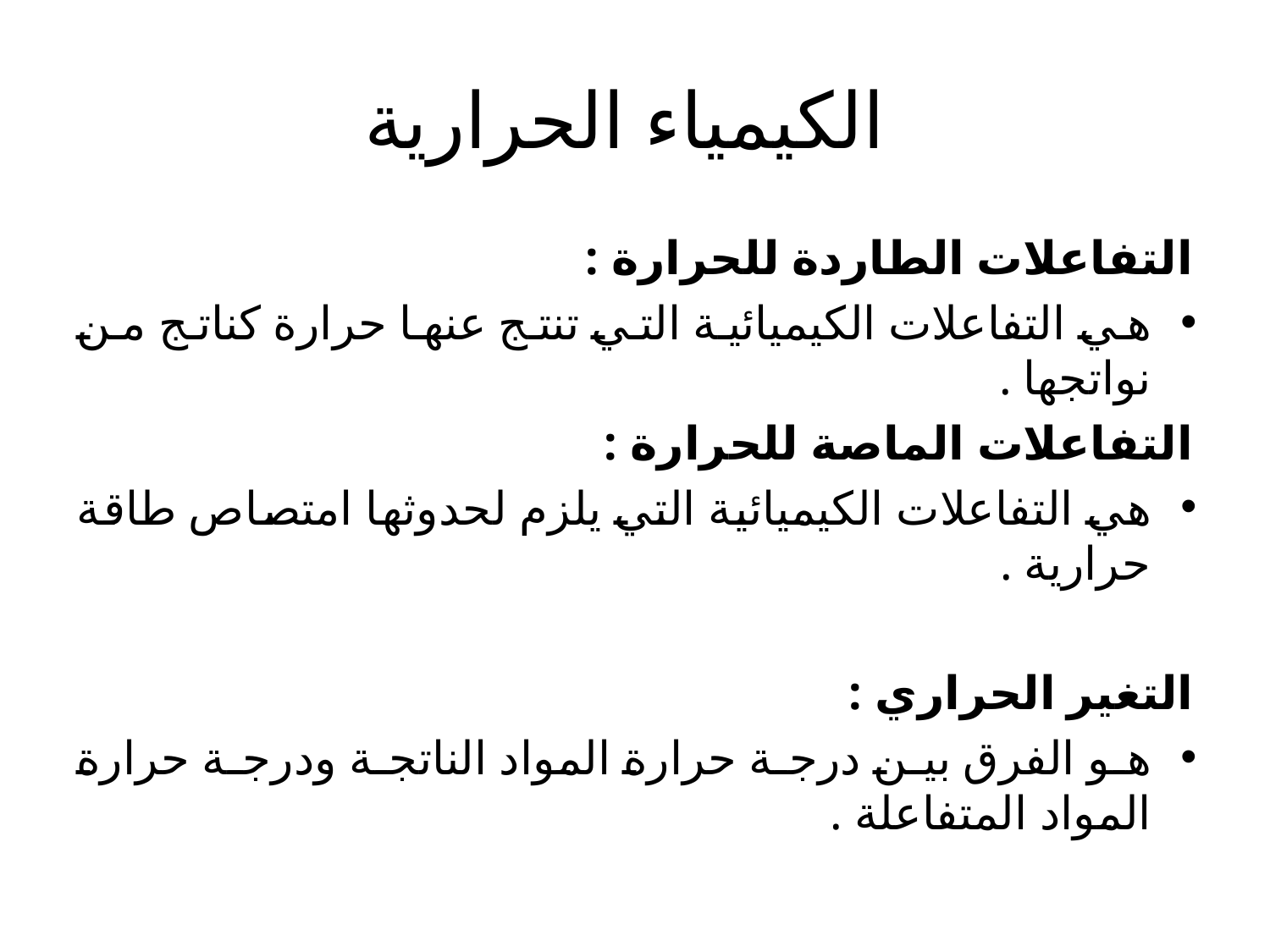

# الكيمياء الحرارية
التفاعلات الطاردة للحرارة :
هي التفاعلات الكيميائية التي تنتج عنها حرارة كناتج من نواتجها .
التفاعلات الماصة للحرارة :
هي التفاعلات الكيميائية التي يلزم لحدوثها امتصاص طاقة حرارية .

التغير الحراري :
هو الفرق بين درجة حرارة المواد الناتجة ودرجة حرارة المواد المتفاعلة .